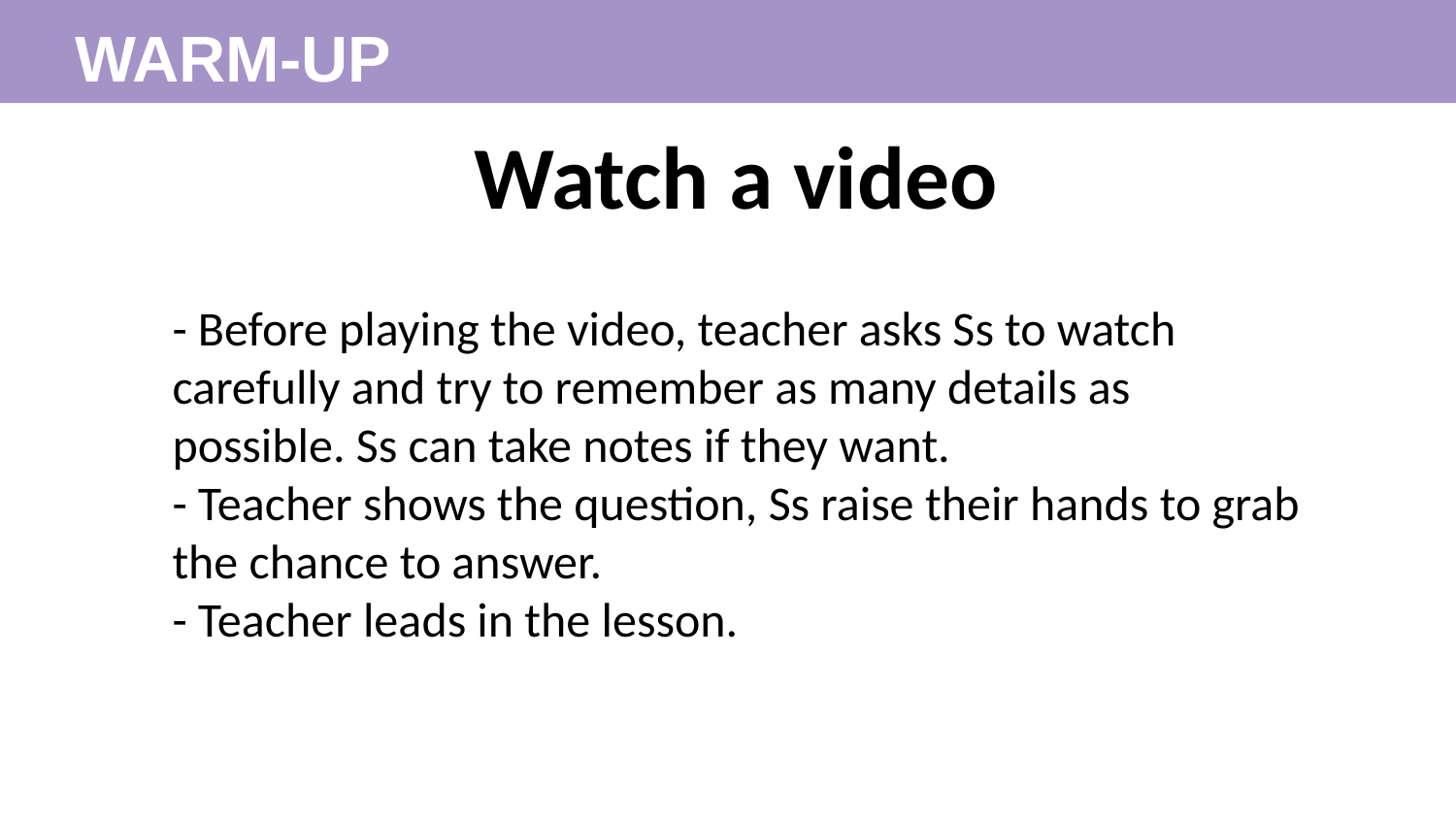

WARM-UP
Watch a video
- Before playing the video, teacher asks Ss to watch carefully and try to remember as many details as possible. Ss can take notes if they want.
- Teacher shows the question, Ss raise their hands to grab the chance to answer.
- Teacher leads in the lesson.